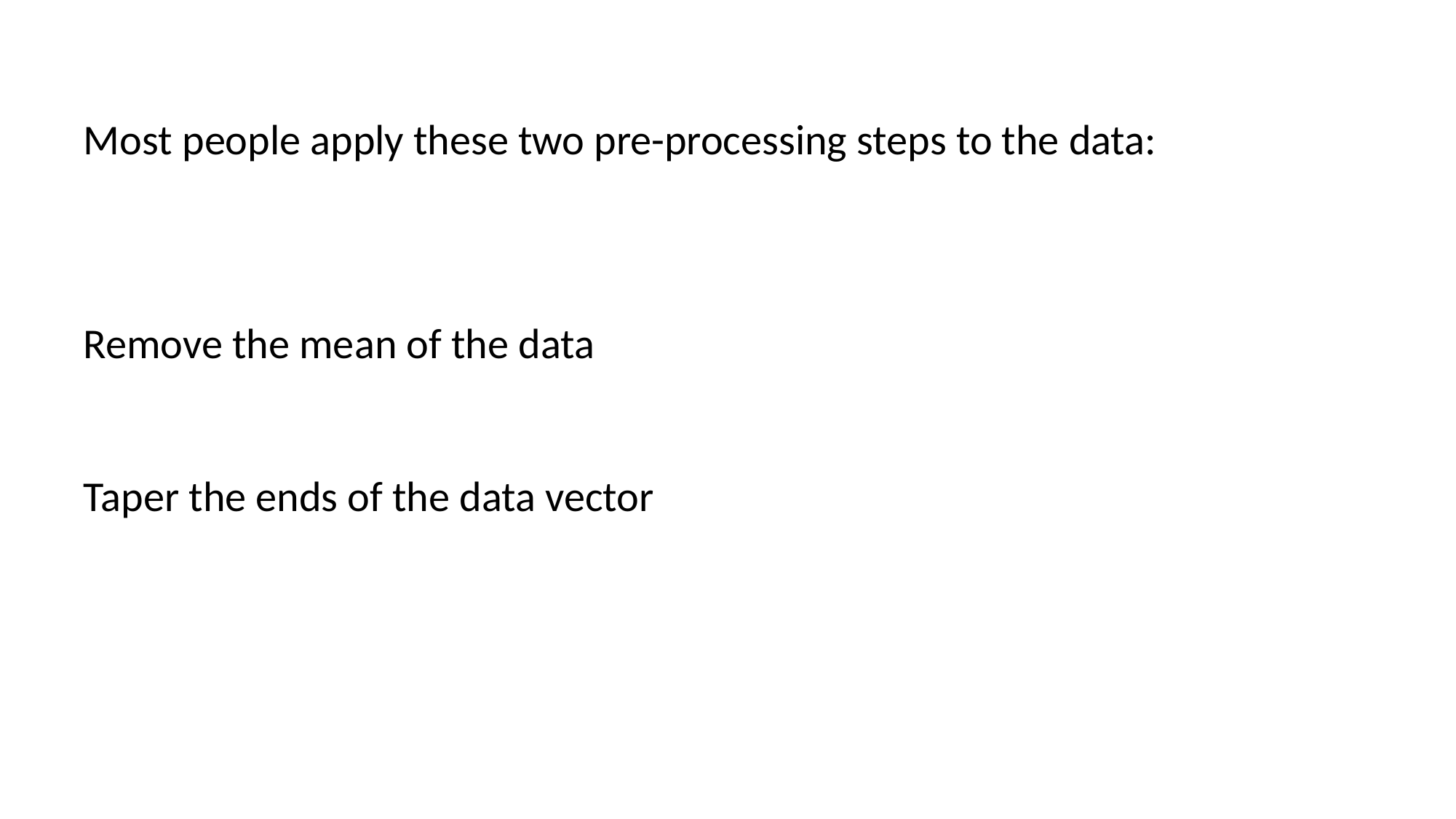

Most people apply these two pre-processing steps to the data:

Remove the mean of the data

Taper the ends of the data vector